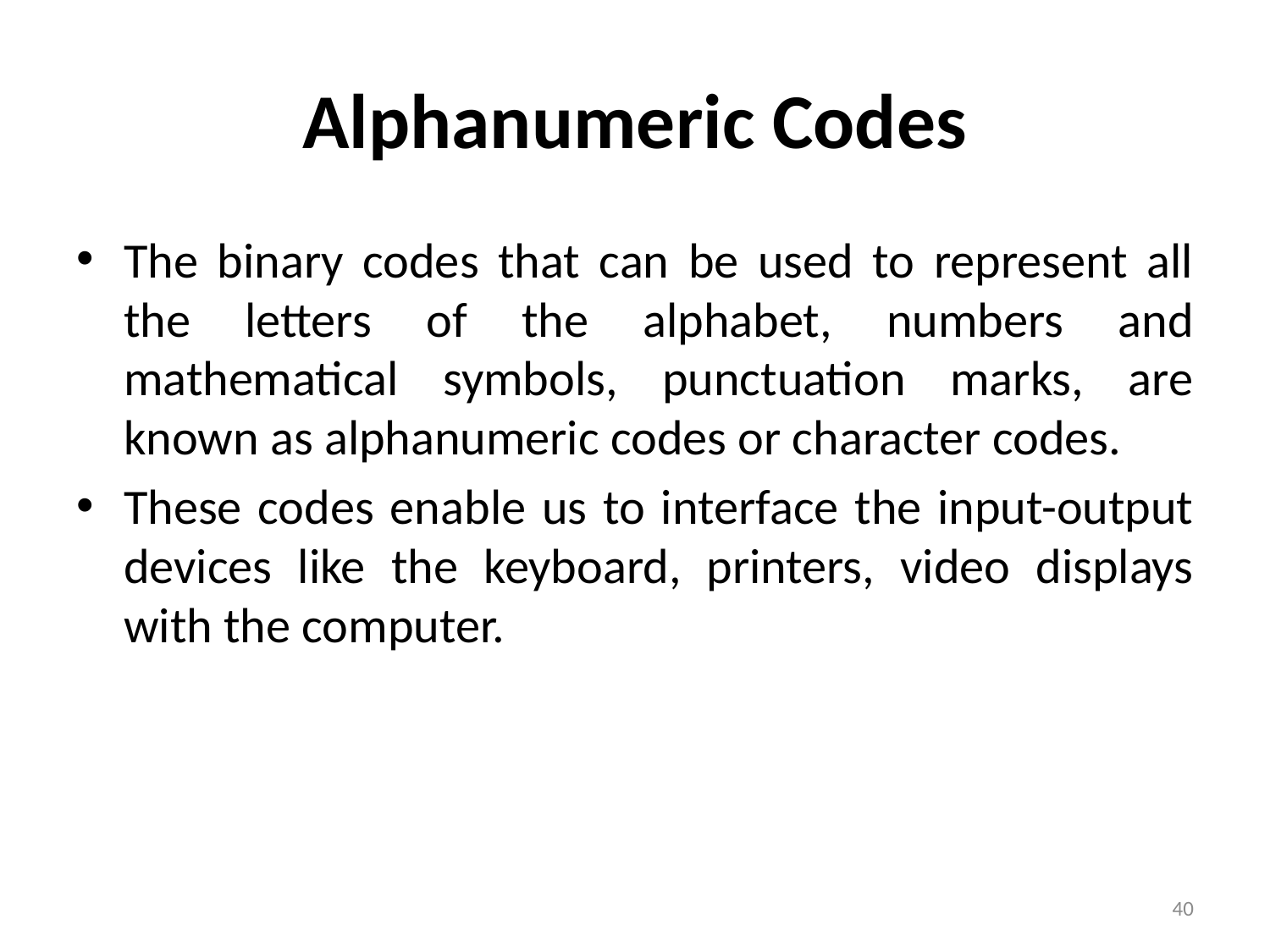

# Alphanumeric Codes
The binary codes that can be used to represent all the letters of the alphabet, numbers and mathematical symbols, punctuation marks, are known as alphanumeric codes or character codes.
These codes enable us to interface the input-output devices like the keyboard, printers, video displays with the computer.
40